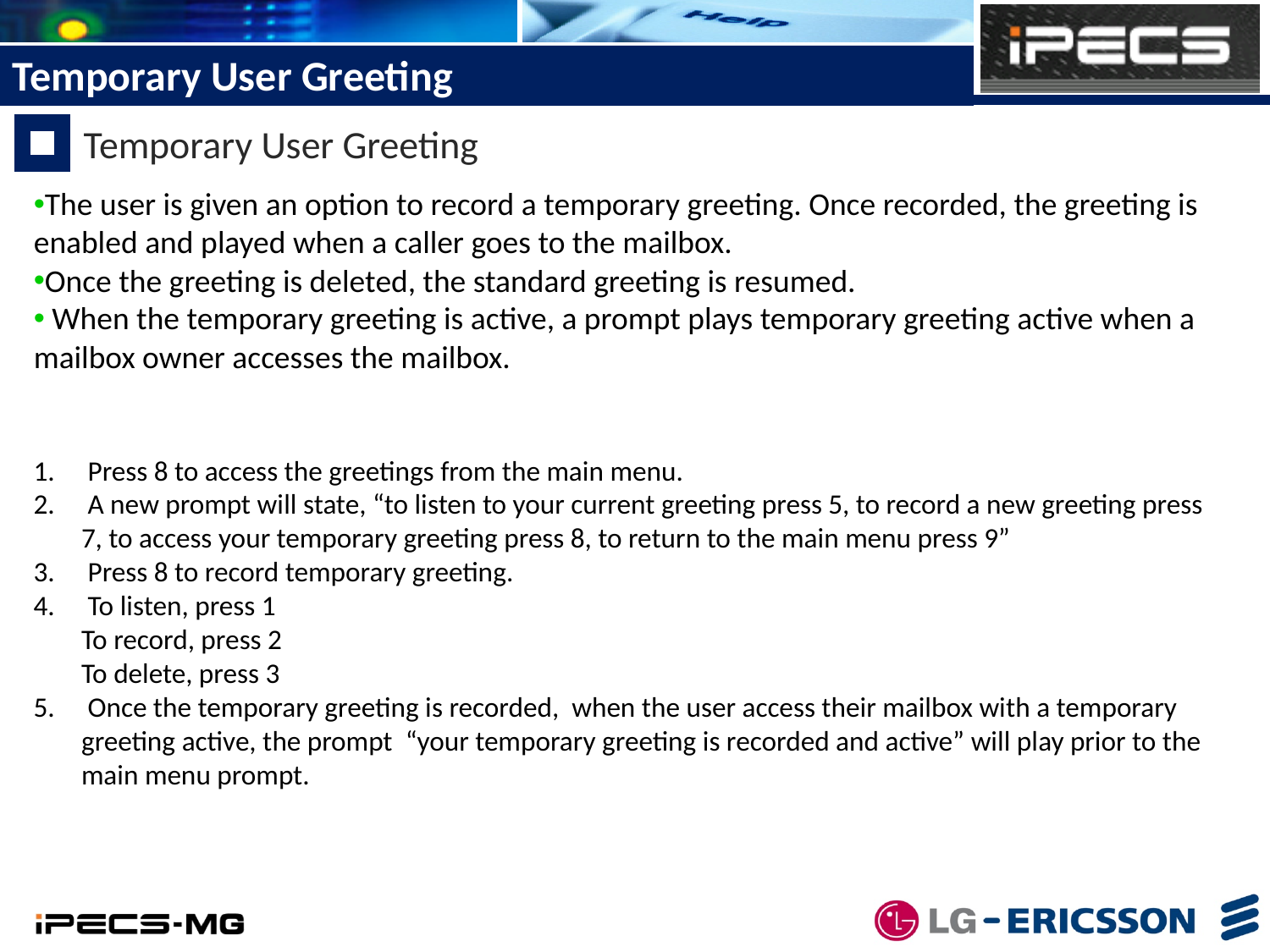

Temporary User Greeting
Temporary User Greeting

The user is given an option to record a temporary greeting. Once recorded, the greeting is enabled and played when a caller goes to the mailbox.
Once the greeting is deleted, the standard greeting is resumed.
 When the temporary greeting is active, a prompt plays temporary greeting active when a mailbox owner accesses the mailbox.

 Press 8 to access the greetings from the main menu.
 A new prompt will state, “to listen to your current greeting press 5, to record a new greeting press 7, to access your temporary greeting press 8, to return to the main menu press 9”
 Press 8 to record temporary greeting.
 To listen, press 1
	To record, press 2
	To delete, press 3
 Once the temporary greeting is recorded,  when the user access their mailbox with a temporary greeting active, the prompt  “your temporary greeting is recorded and active” will play prior to the main menu prompt.